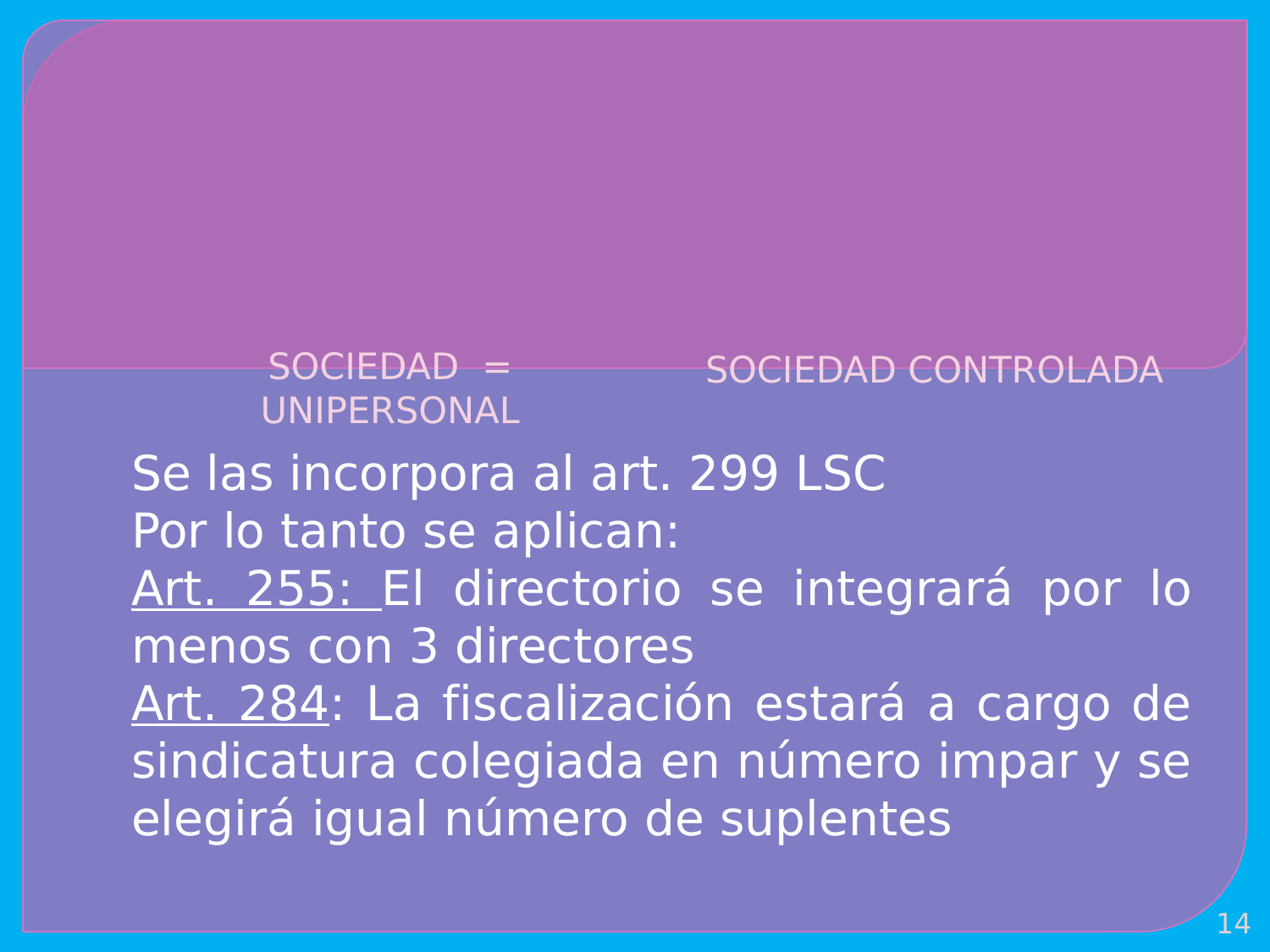

# SOCIEDAD  = UNIPERSONAL SOCIEDAD CONTROLADA
Se las incorpora al art. 299 LSC
Por lo tanto se aplican:
Art. 255: El directorio se integrará por lo menos con 3 directores
Art. 284: La fiscalización estará a cargo de sindicatura colegiada en número impar y se elegirá igual número de suplentes
14